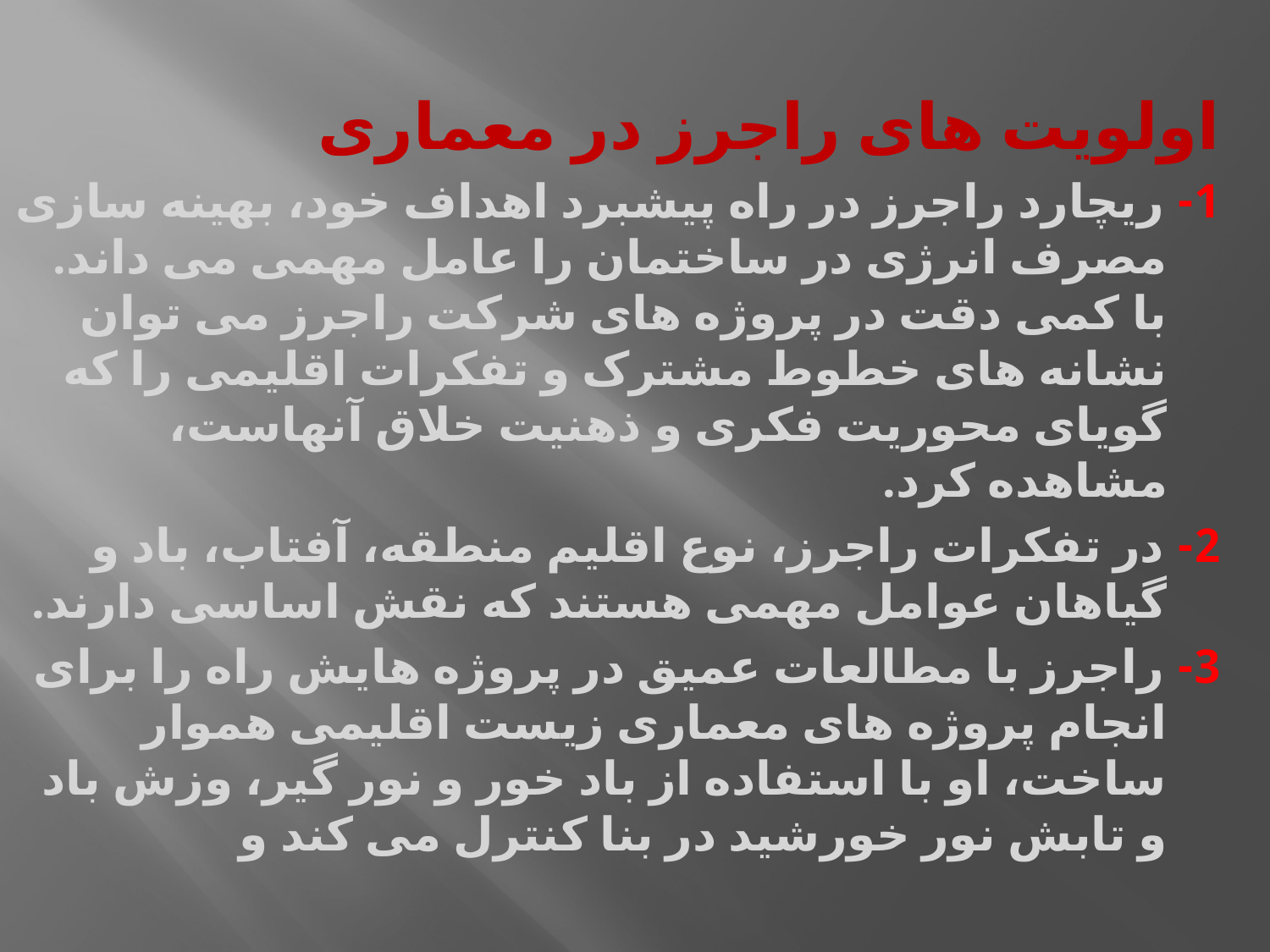

#
اولویت های راجرز در معماری
1- ریچارد راجرز در راه پیشبرد اهداف خود، بهینه سازی مصرف انرژی در ساختمان را عامل مهمی می داند. با کمی دقت در پروژه های شرکت راجرز می توان نشانه های خطوط مشترک و تفکرات اقلیمی را که گویای محوریت فکری و ذهنیت خلاق آنهاست، مشاهده کرد.
2- در تفکرات راجرز، نوع اقلیم منطقه، آفتاب، باد و گیاهان عوامل مهمی هستند که نقش اساسی دارند.
3- راجرز با مطالعات عمیق در پروژه هایش راه را برای انجام پروژه های معماری زیست اقلیمی هموار ساخت، او با استفاده از باد خور و نور گیر، وزش باد و تابش نور خورشید در بنا کنترل می کند و